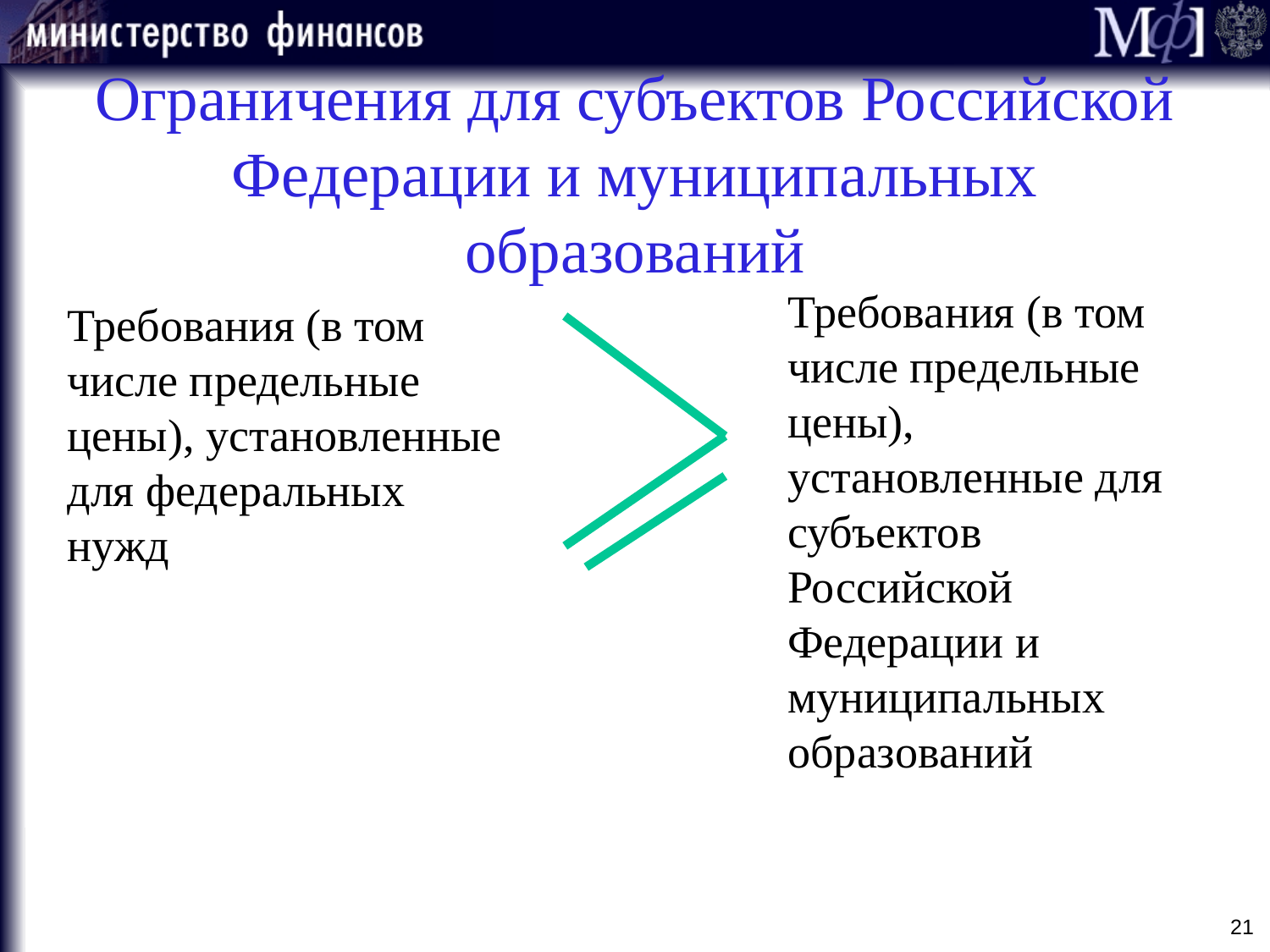

# Ограничения для субъектов Российской Федерации и муниципальных образований
Требования (в том числе предельные цены), установленные для субъектов Российской Федерации и муниципальных образований
Требования (в том числе предельные цены), установленные для федеральных нужд
21